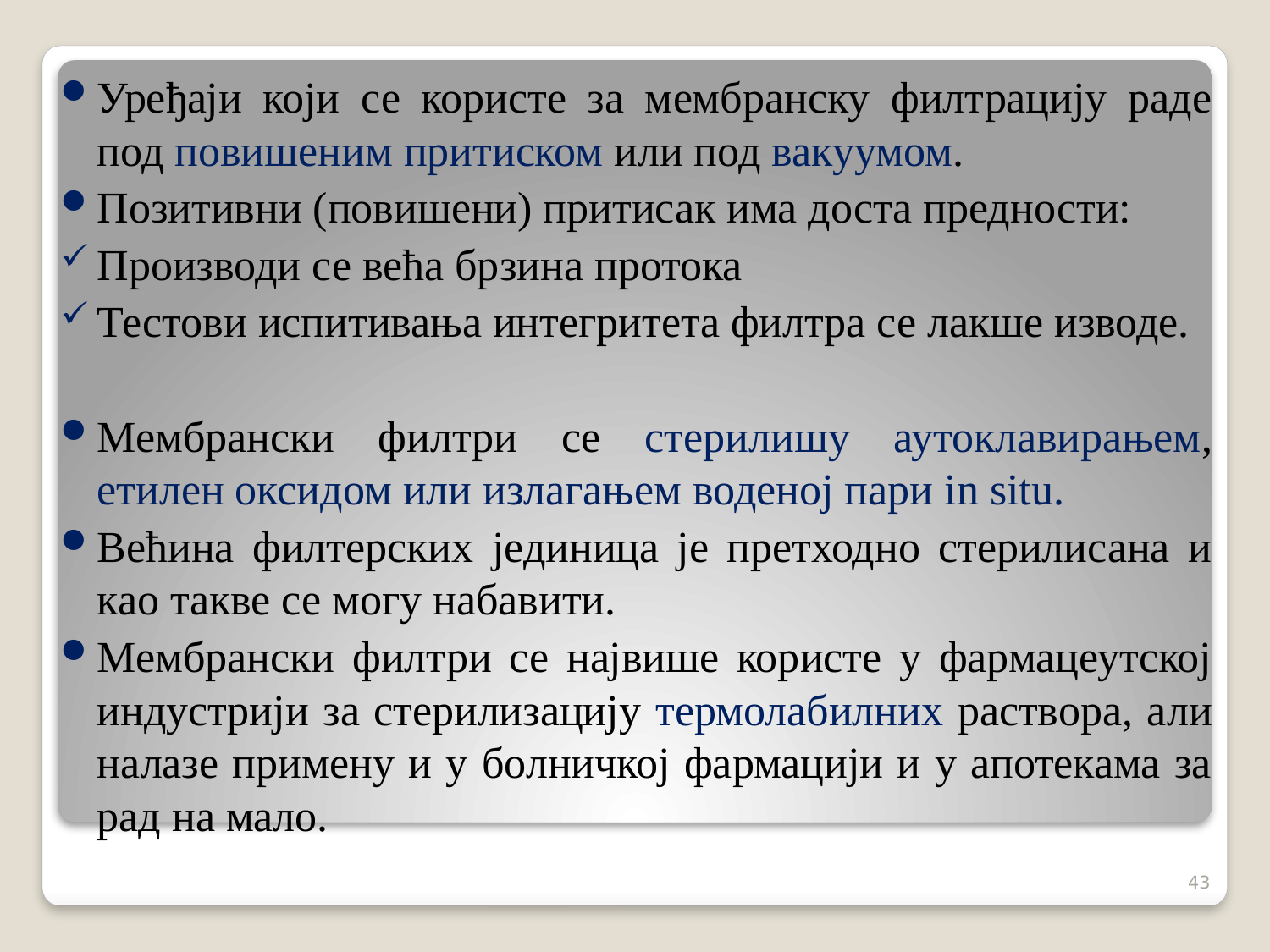

Уређаји који се користе за мембранску филтрацију раде под повишеним притиском или под вакуумом.
Позитивни (повишени) притисак има доста предности:
Производи се већа брзина протока
Тестови испитивања интегритета филтра се лакше изводе.

Мембрански филтри се стерилишу аутоклавирањем, етилен оксидом или излагањем воденој пари in situ.
Већина филтерских јединица је претходно стерилисана и као такве се могу набавити.
Мембрански филтри се највише користе у фармацеутској индустрији за стерилизацију термолабилних раствора, али налазе примену и у болничкој фармацији и у апотекама за рад на мало.
43